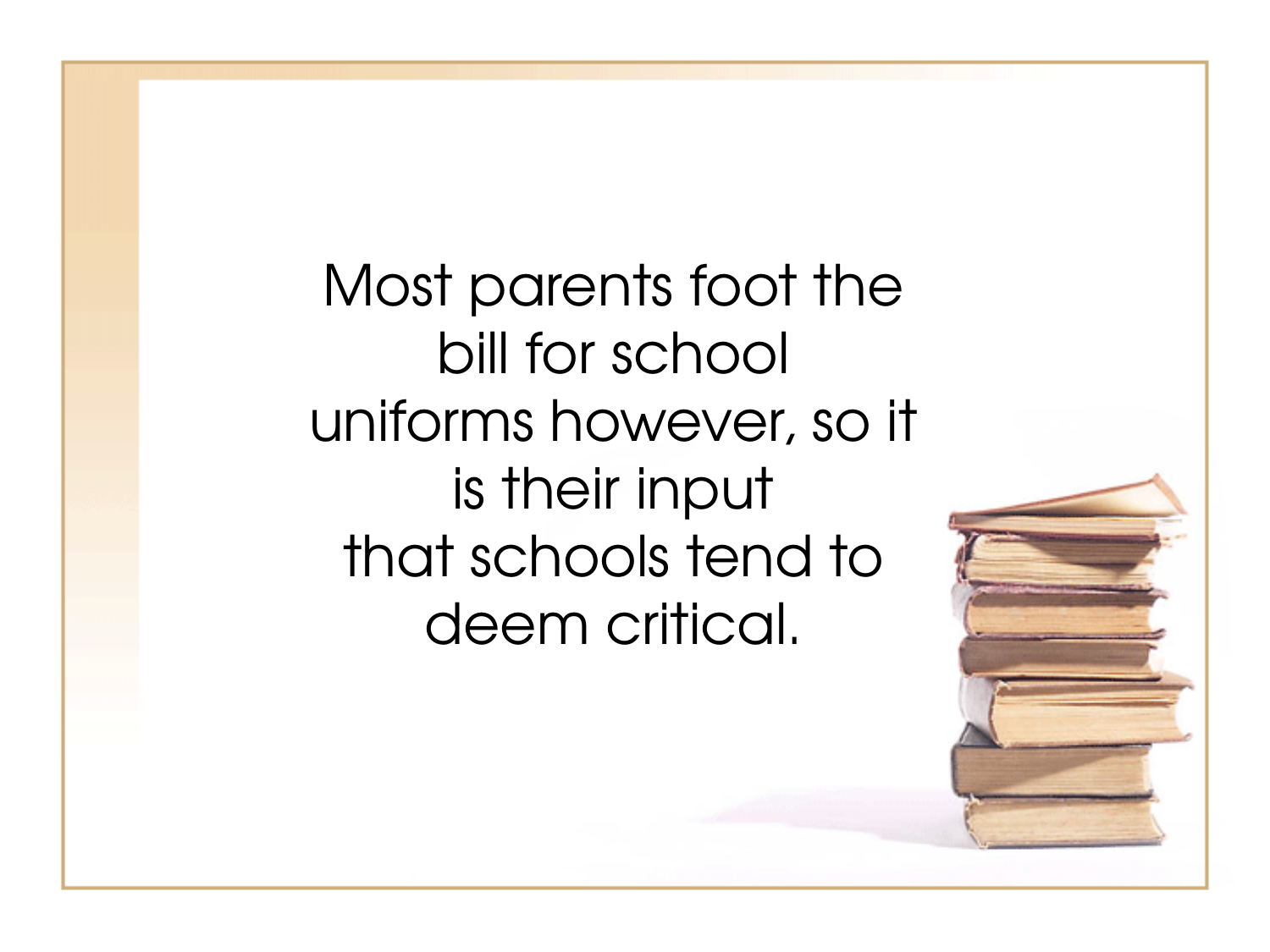

Most parents foot the bill for school
uniforms however, so it is their input
that schools tend to deem critical.